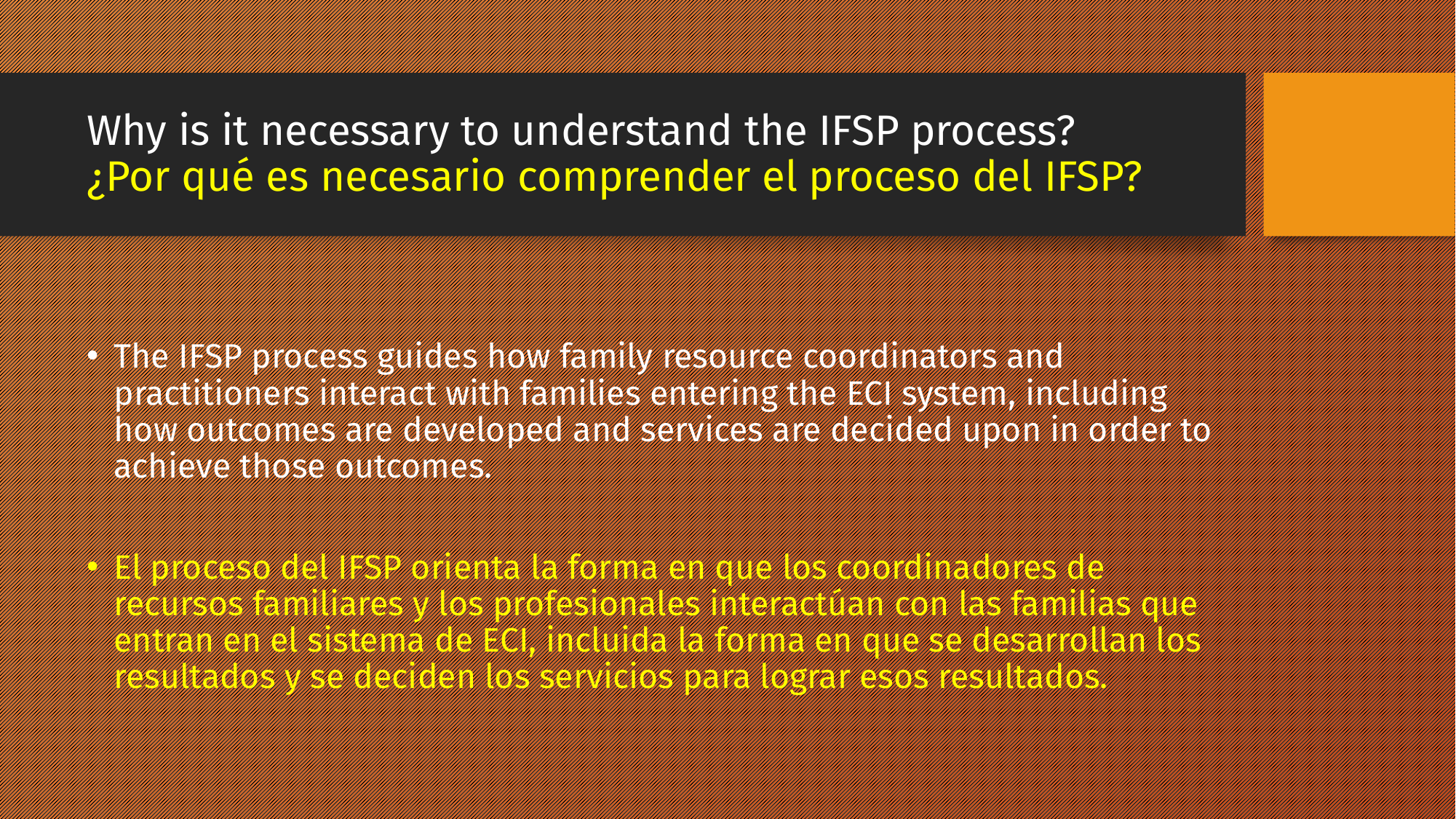

# Why is it necessary to understand the IFSP process? ¿Por qué es necesario comprender el proceso del IFSP?

The IFSP process guides how family resource coordinators and practitioners interact with families entering the ECI system, including how outcomes are developed and services are decided upon in order to achieve those outcomes.

El proceso del IFSP orienta la forma en que los coordinadores de recursos familiares y los profesionales interactúan con las familias que entran en el sistema de ECI, incluida la forma en que se desarrollan los resultados y se deciden los servicios para lograr esos resultados.